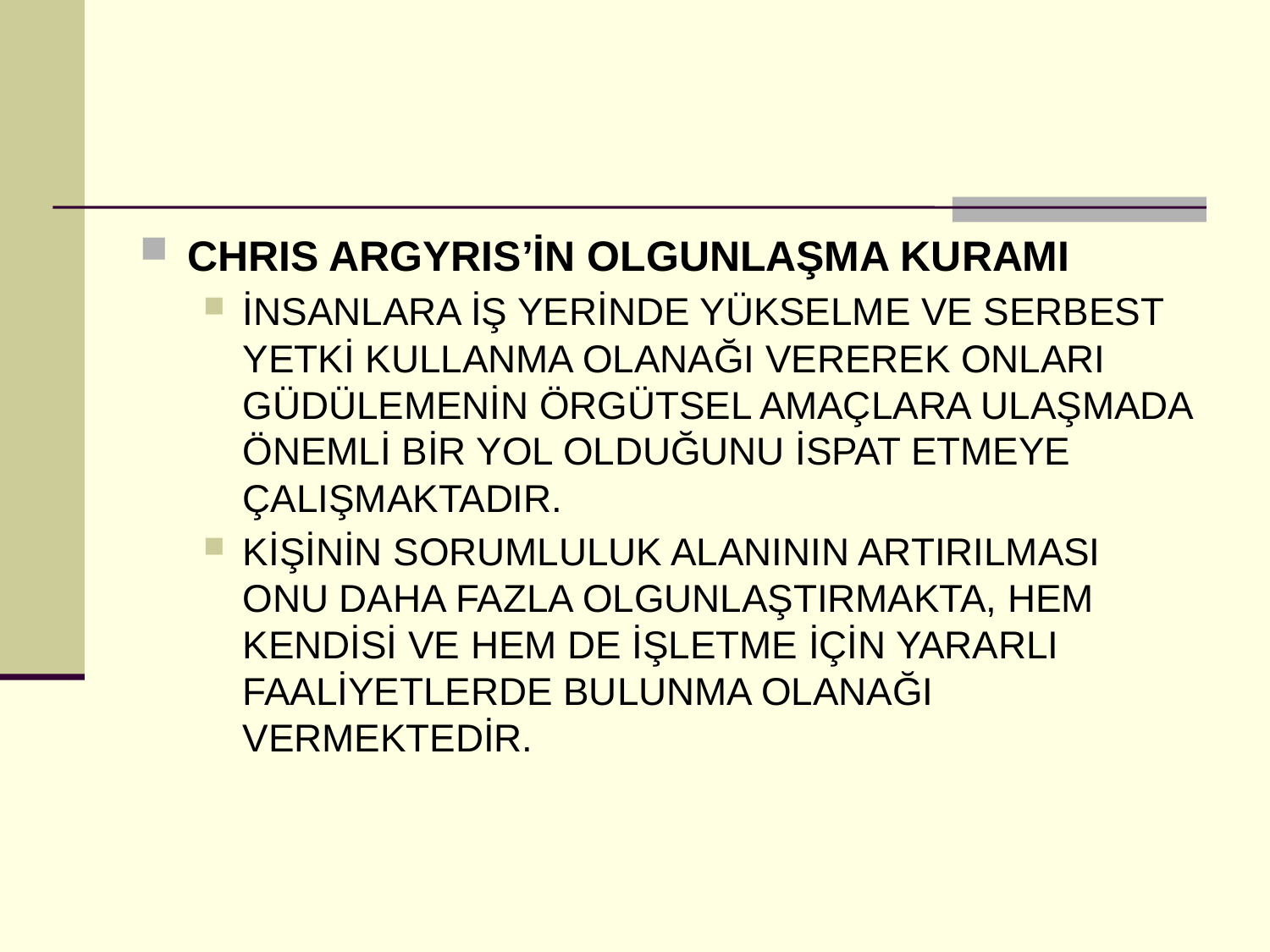

#
CHRIS ARGYRIS’İN OLGUNLAŞMA KURAMI
İNSANLARA İŞ YERİNDE YÜKSELME VE SERBEST YETKİ KULLANMA OLANAĞI VEREREK ONLARI GÜDÜLEMENİN ÖRGÜTSEL AMAÇLARA ULAŞMADA ÖNEMLİ BİR YOL OLDUĞUNU İSPAT ETMEYE ÇALIŞMAKTADIR.
KİŞİNİN SORUMLULUK ALANININ ARTIRILMASI ONU DAHA FAZLA OLGUNLAŞTIRMAKTA, HEM KENDİSİ VE HEM DE İŞLETME İÇİN YARARLI FAALİYETLERDE BULUNMA OLANAĞI VERMEKTEDİR.